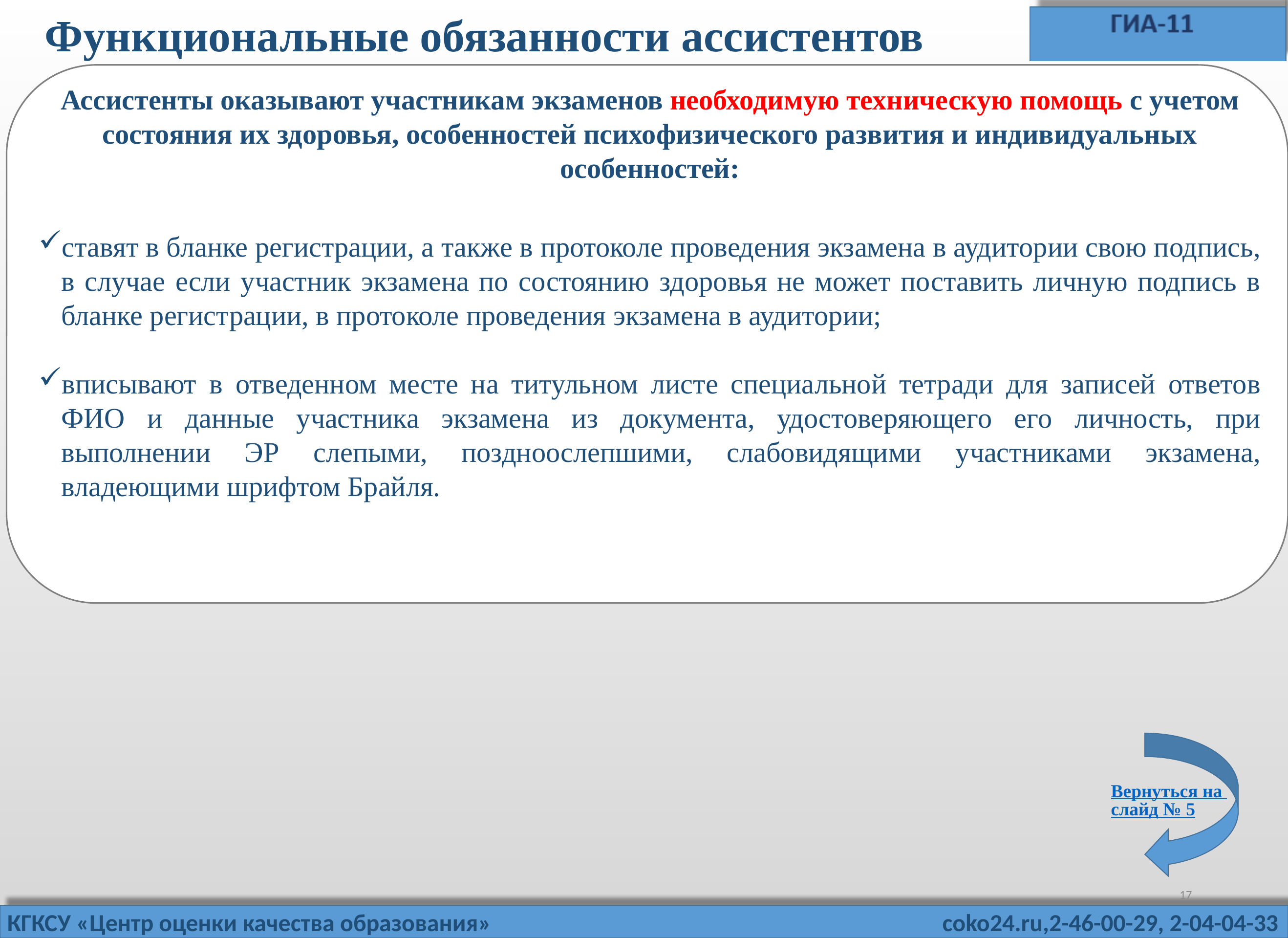

Функциональные обязанности ассистентов

Ассистенты оказывают участникам экзаменов необходимую техническую помощь с учетом состояния их здоровья, особенностей психофизического развития и индивидуальных особенностей:

ставят в бланке регистрации, а также в протоколе проведения экзамена в аудитории свою подпись, в случае если участник экзамена по состоянию здоровья не может поставить личную подпись в бланке регистрации, в протоколе проведения экзамена в аудитории;

вписывают в отведенном месте на титульном листе специальной тетради для записей ответов ФИО и данные участника экзамена из документа, удостоверяющего его личность, при выполнении ЭР слепыми, поздноослепшими, слабовидящими участниками экзамена, владеющими шрифтом Брайля.

Вернуться на слайд № 5
17